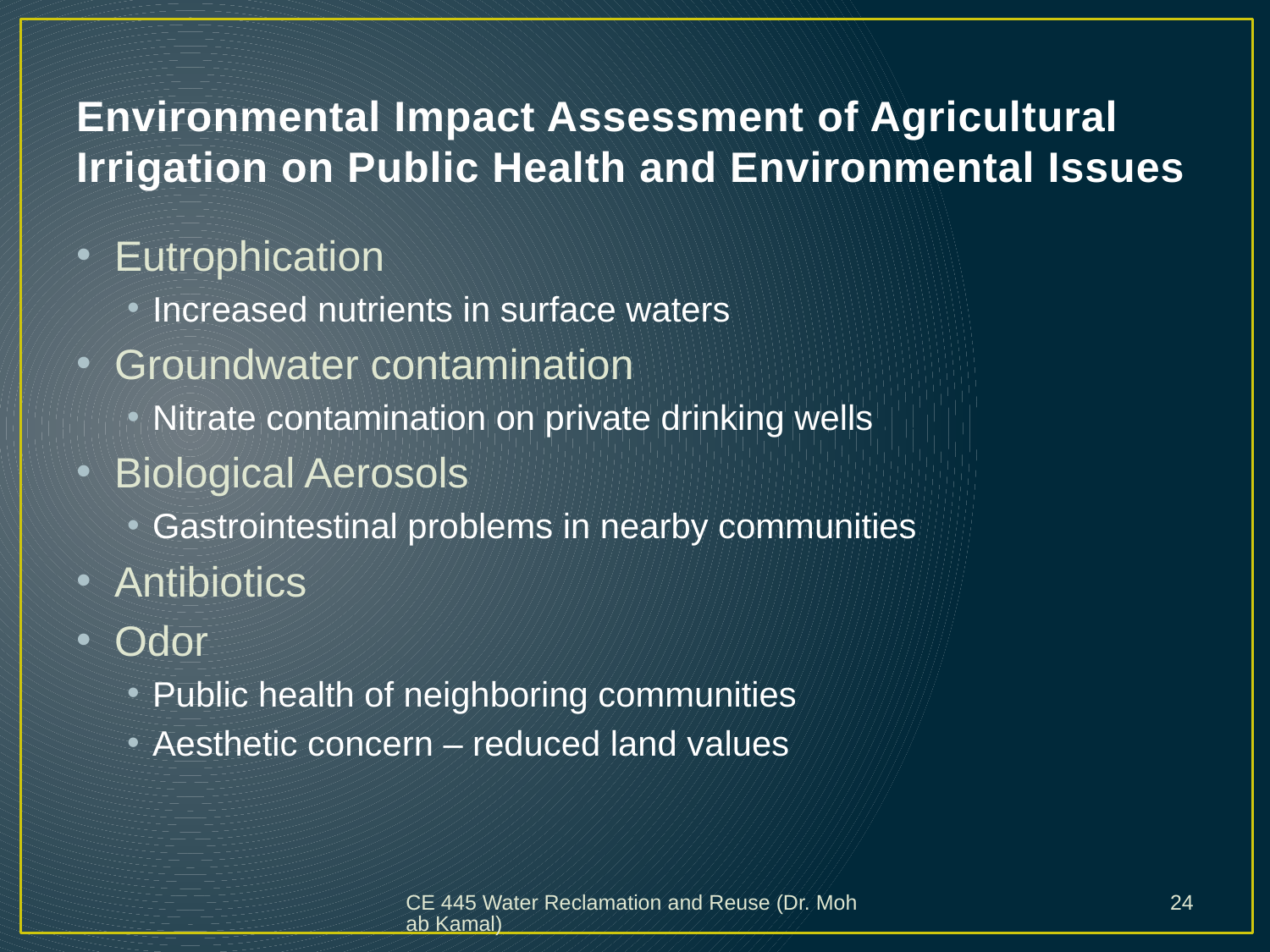

# Environmental Impact Assessment of Agricultural Irrigation on Public Health and Environmental Issues
Eutrophication
Increased nutrients in surface waters
Groundwater contamination
Nitrate contamination on private drinking wells
Biological Aerosols
Gastrointestinal problems in nearby communities
Antibiotics
Odor
Public health of neighboring communities
Aesthetic concern – reduced land values
CE 445 Water Reclamation and Reuse (Dr. Mohab Kamal)
24